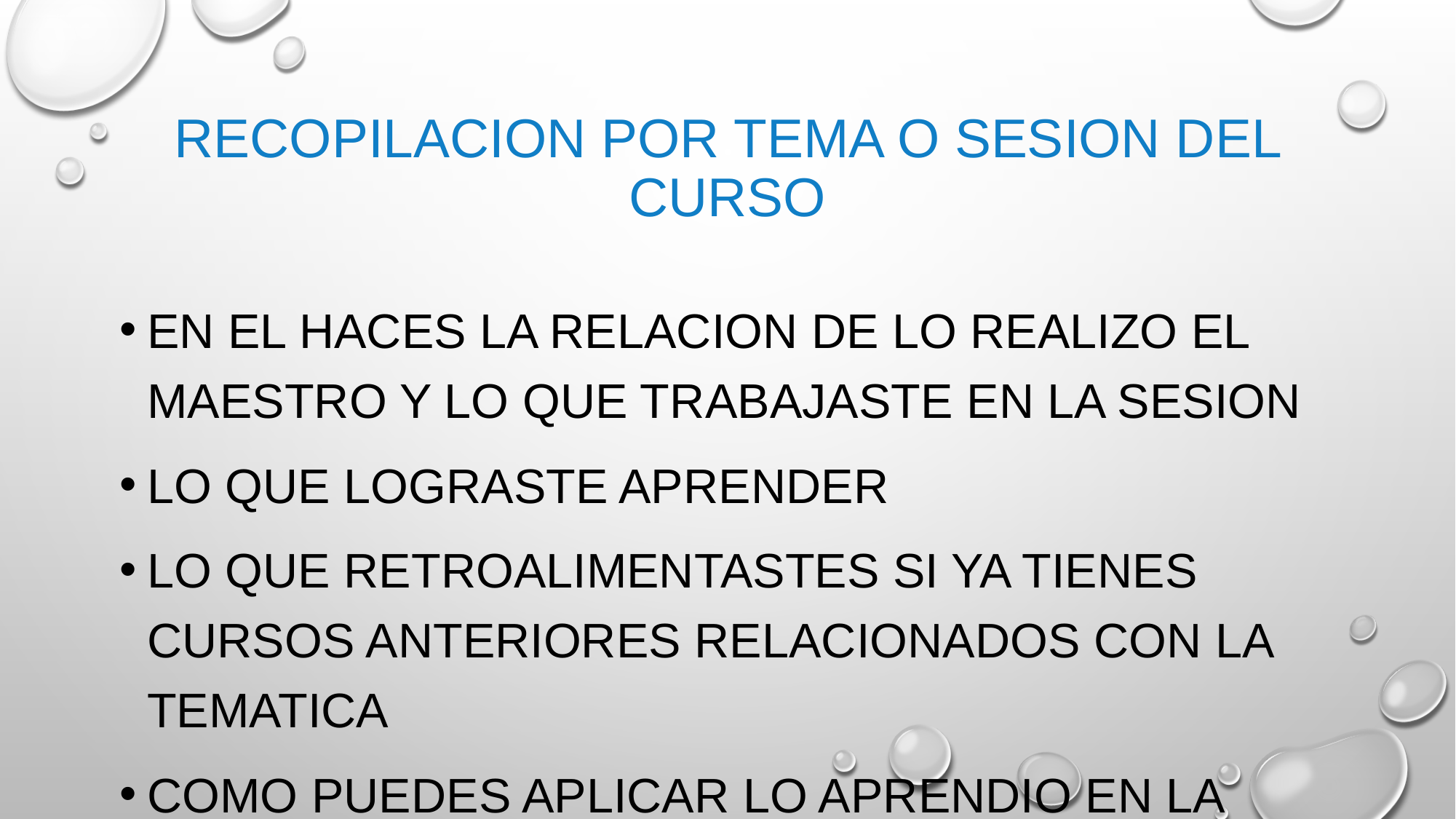

# RECOPILACION POR TEMA O SESION DEL CURSO
EN EL HACES LA RELACION DE LO REALIZO EL MAESTRO Y LO QUE TRABAJASTE EN LA SESION
LO QUE LOGRASTE APRENDER
LO QUE RETROALIMENTASTES SI YA TIENES CURSOS ANTERIORES RELACIONADOS CON LA TEMATICA
COMO PUEDES APLICAR LO APRENDIO EN LA SESION